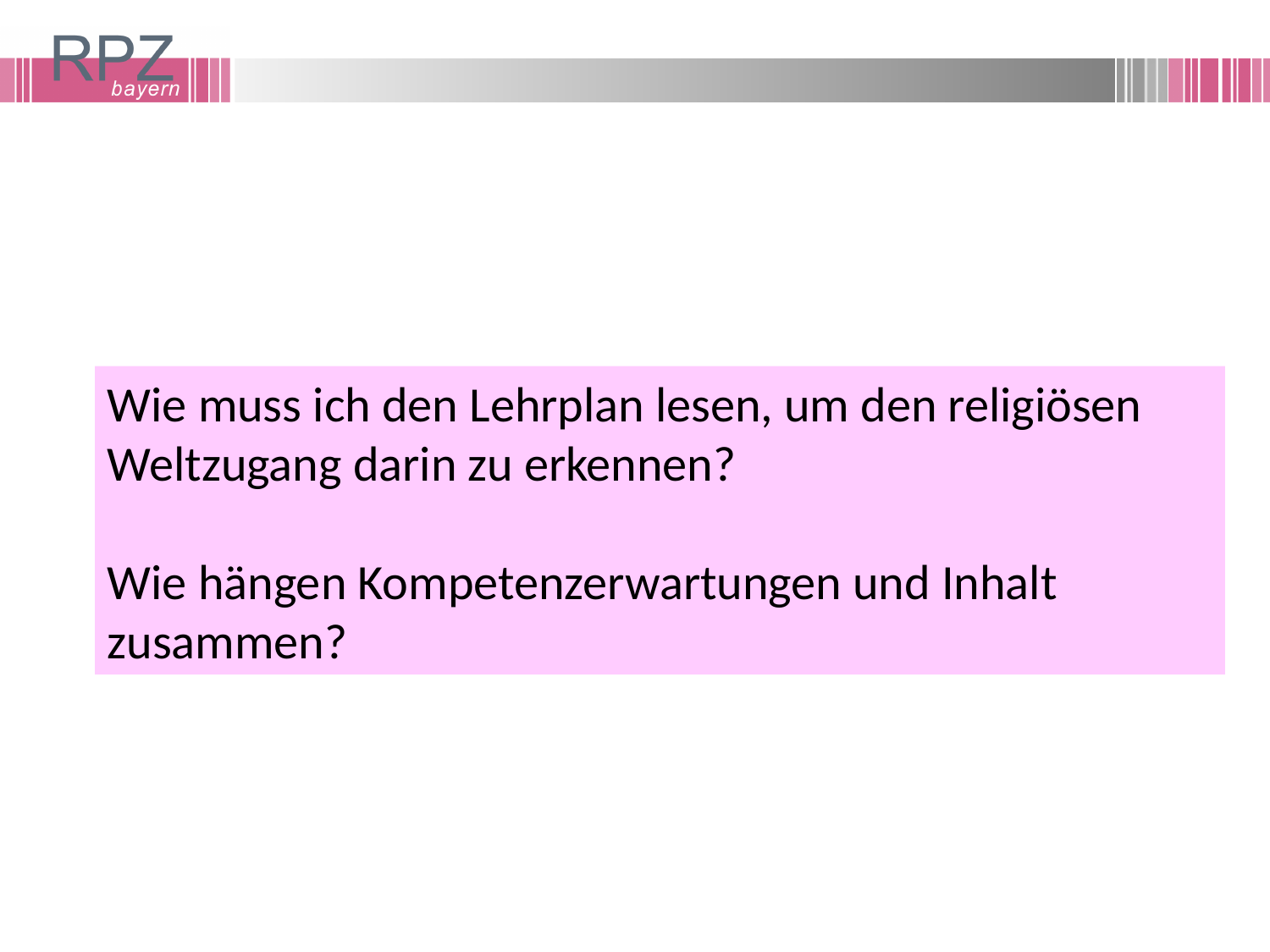

# Leitfrage
Wie muss ich den Lehrplan lesen, um den religiösen Weltzugang darin zu erkennen?

Wie hängen Kompetenzerwartungen und Inhalt zusammen?